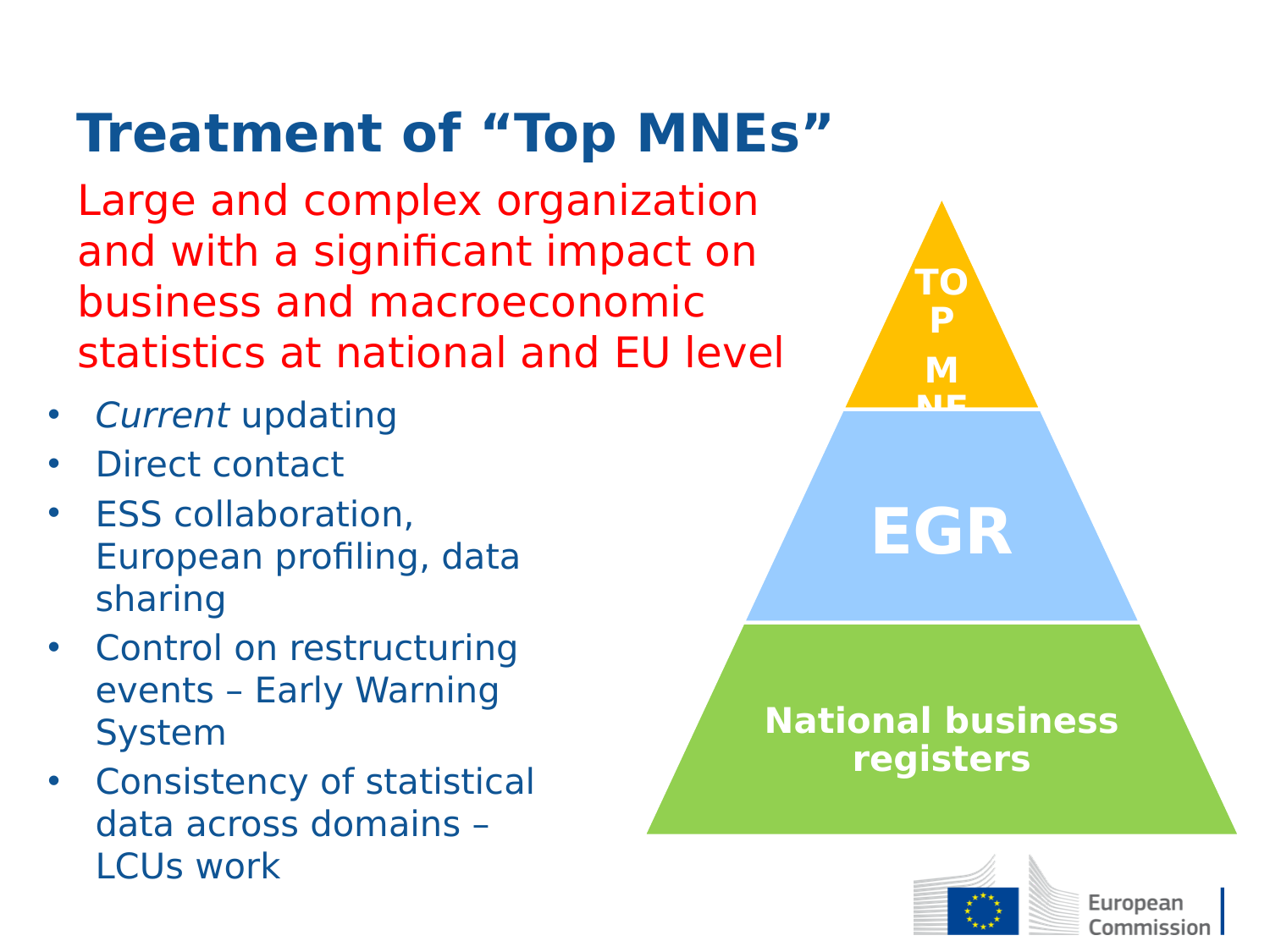

# Treatment of “Top MNEs”
Large and complex organization and with a significant impact on business and macroeconomic statistics at national and EU level

TOP
MNEs
EGR
National business registers
Current updating
Direct contact
ESS collaboration, European profiling, data sharing
Control on restructuring events – Early Warning System
Consistency of statistical data across domains – LCUs work